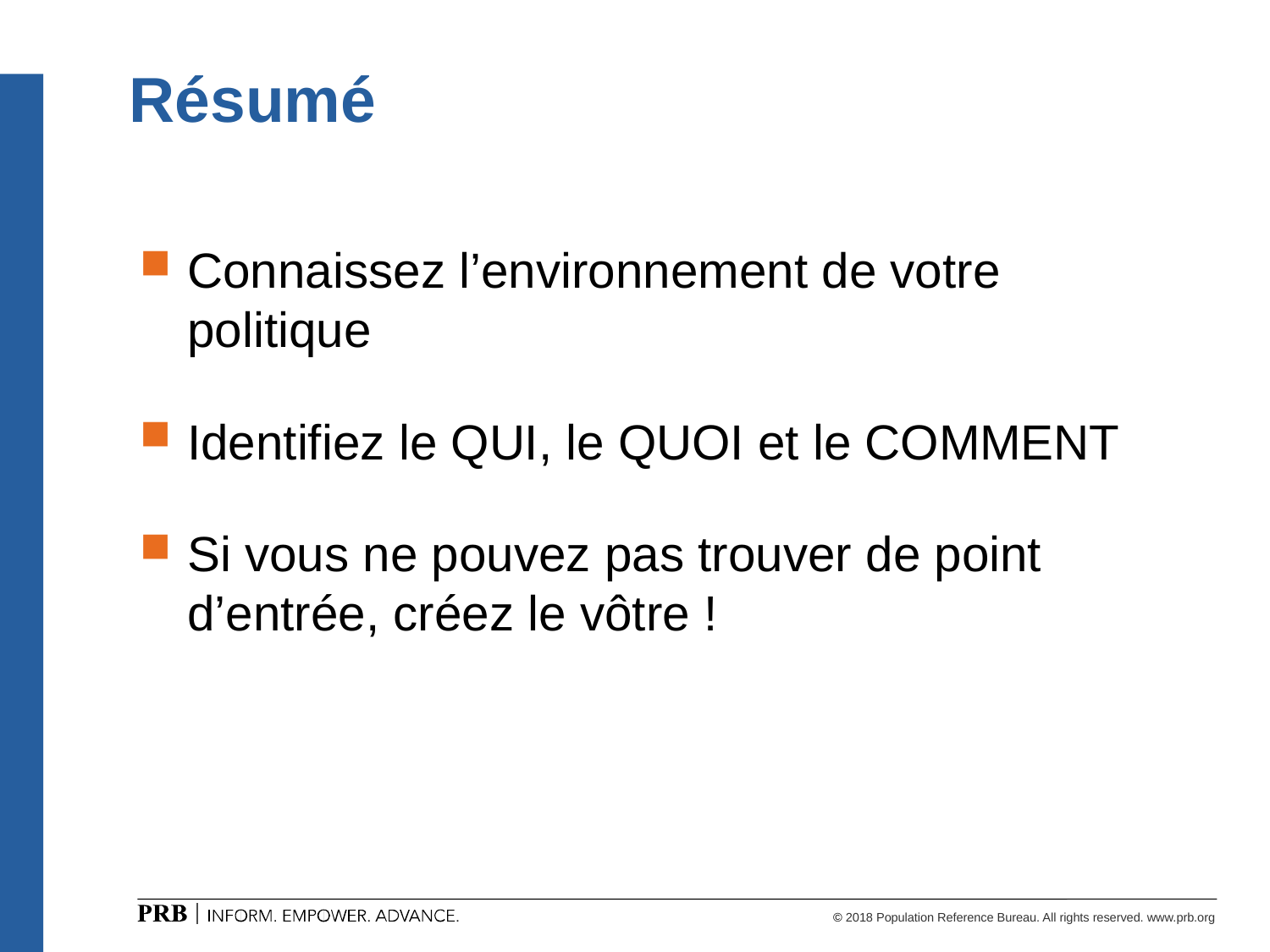

# Résumé
Connaissez l’environnement de votre politique
Identifiez le QUI, le QUOI et le COMMENT
Si vous ne pouvez pas trouver de point d’entrée, créez le vôtre !